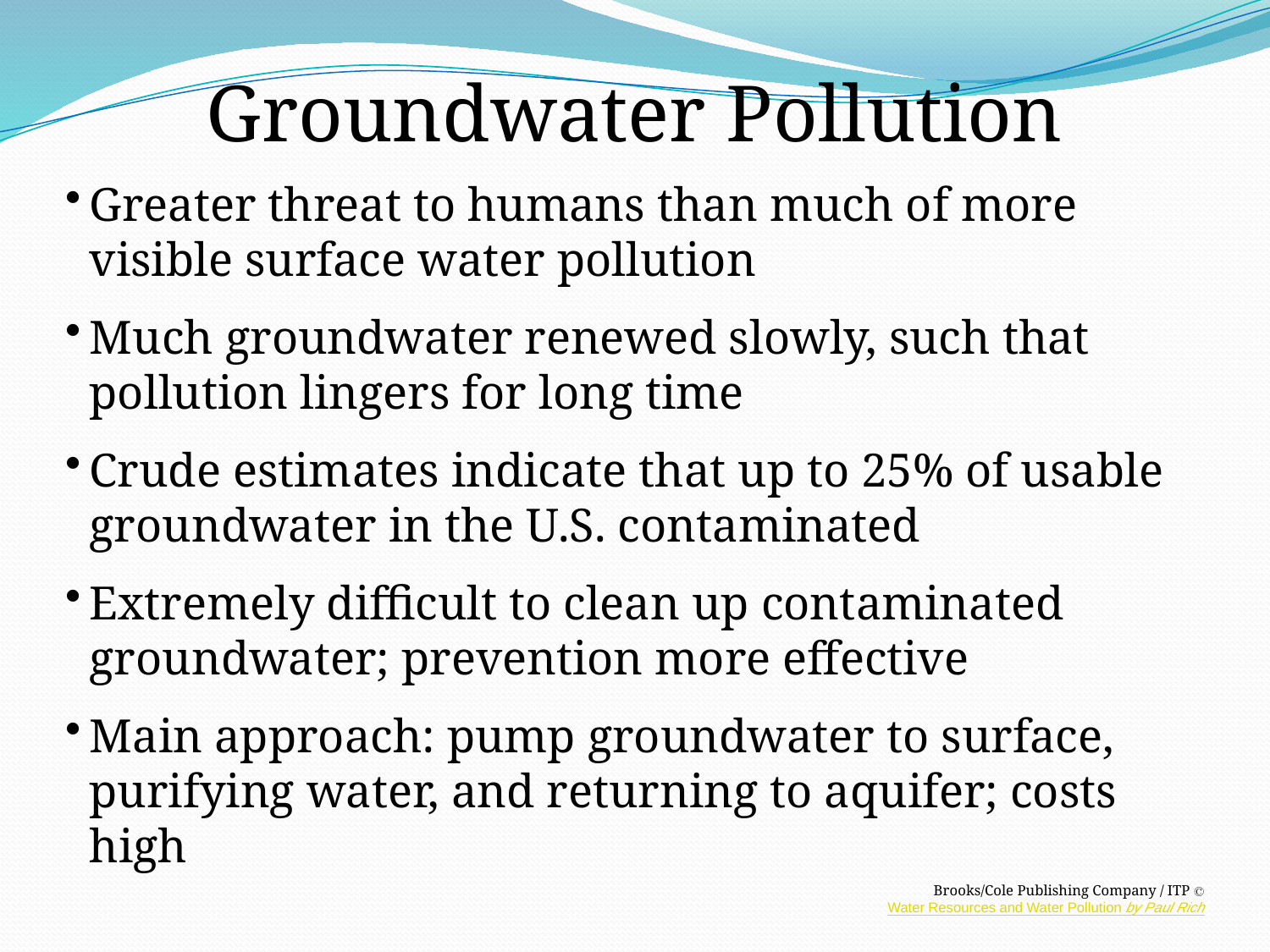

Groundwater Pollution
Greater threat to humans than much of more visible surface water pollution
Much groundwater renewed slowly, such that pollution lingers for long time
Crude estimates indicate that up to 25% of usable groundwater in the U.S. contaminated
Extremely difficult to clean up contaminated groundwater; prevention more effective
Main approach: pump groundwater to surface, purifying water, and returning to aquifer; costs high
© Brooks/Cole Publishing Company / ITP Water Resources and Water Pollution by Paul Rich